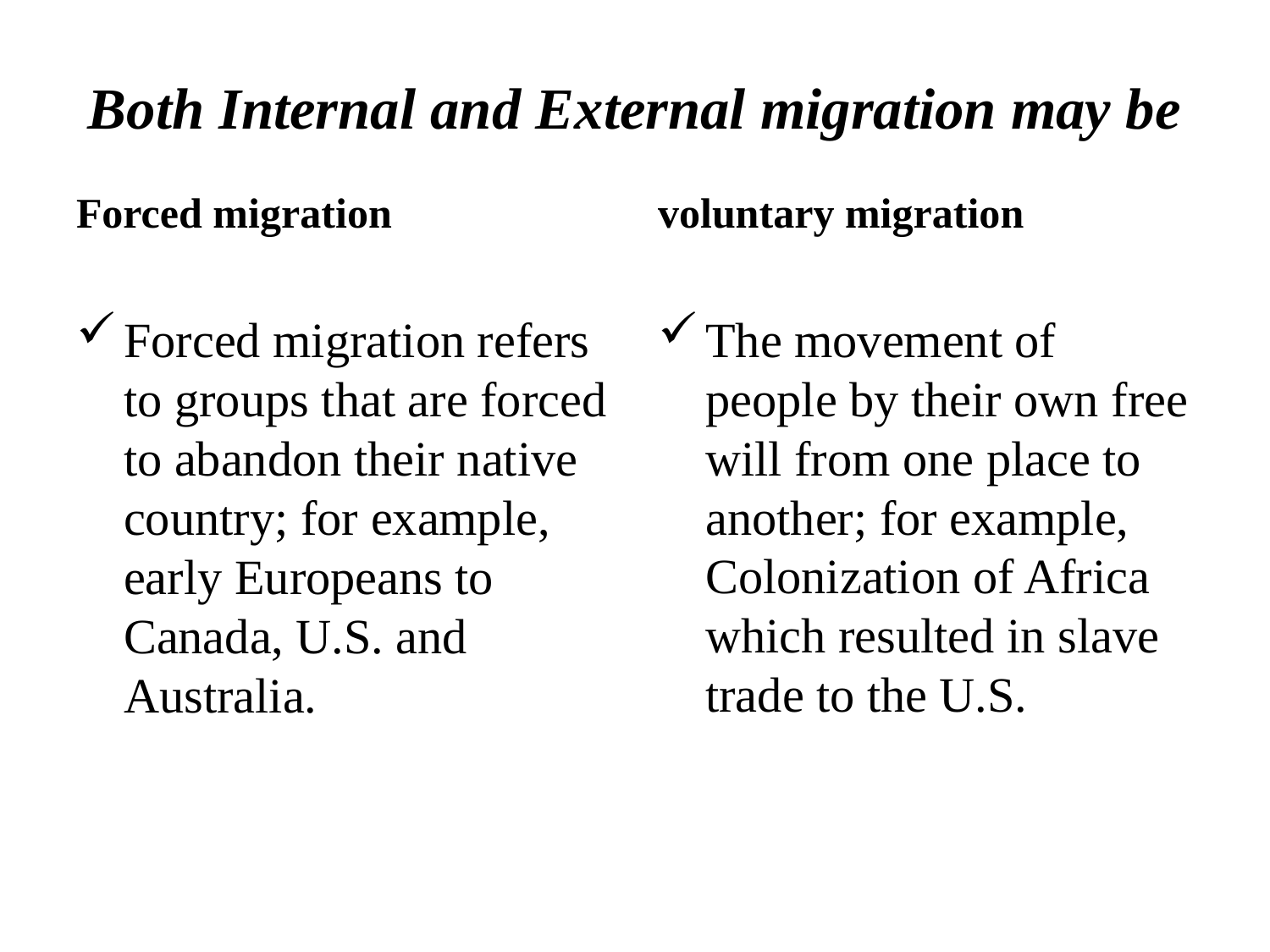

# Both Internal and External migration may be
Forced migration

voluntary migration

Forced migration refers to groups that are forced to abandon their native country; for example, early Europeans to Canada, U.S. and Australia.

The movement of people by their own free will from one place to another; for example, Colonization of Africa which resulted in slave trade to the U.S.